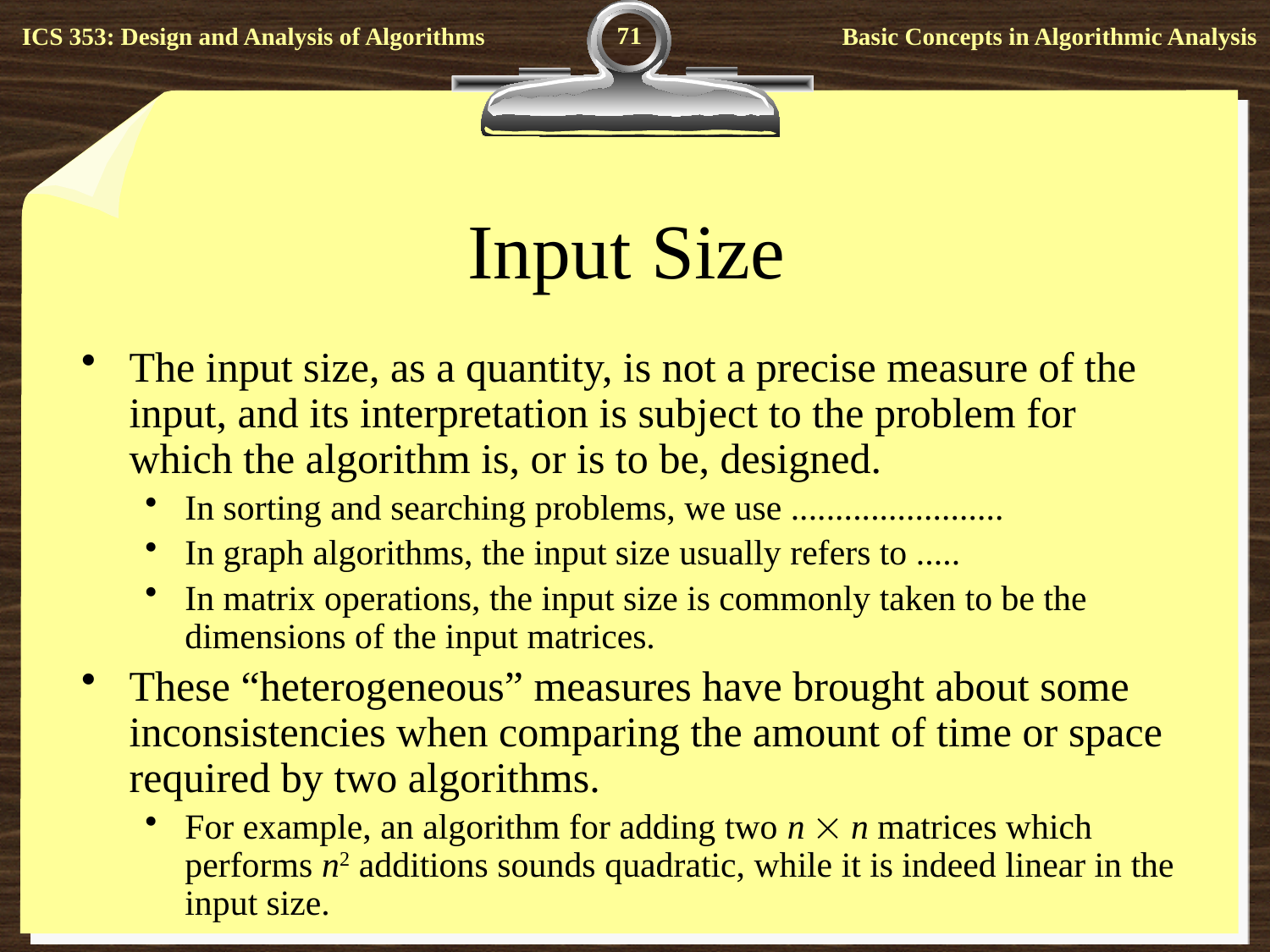

71
# Input Size
The input size, as a quantity, is not a precise measure of the input, and its interpretation is subject to the problem for which the algorithm is, or is to be, designed.
In sorting and searching problems, we use ........................
In graph algorithms, the input size usually refers to .....
In matrix operations, the input size is commonly taken to be the dimensions of the input matrices.
These “heterogeneous” measures have brought about some inconsistencies when comparing the amount of time or space required by two algorithms.
For example, an algorithm for adding two n × n matrices which performs n2 additions sounds quadratic, while it is indeed linear in the input size.